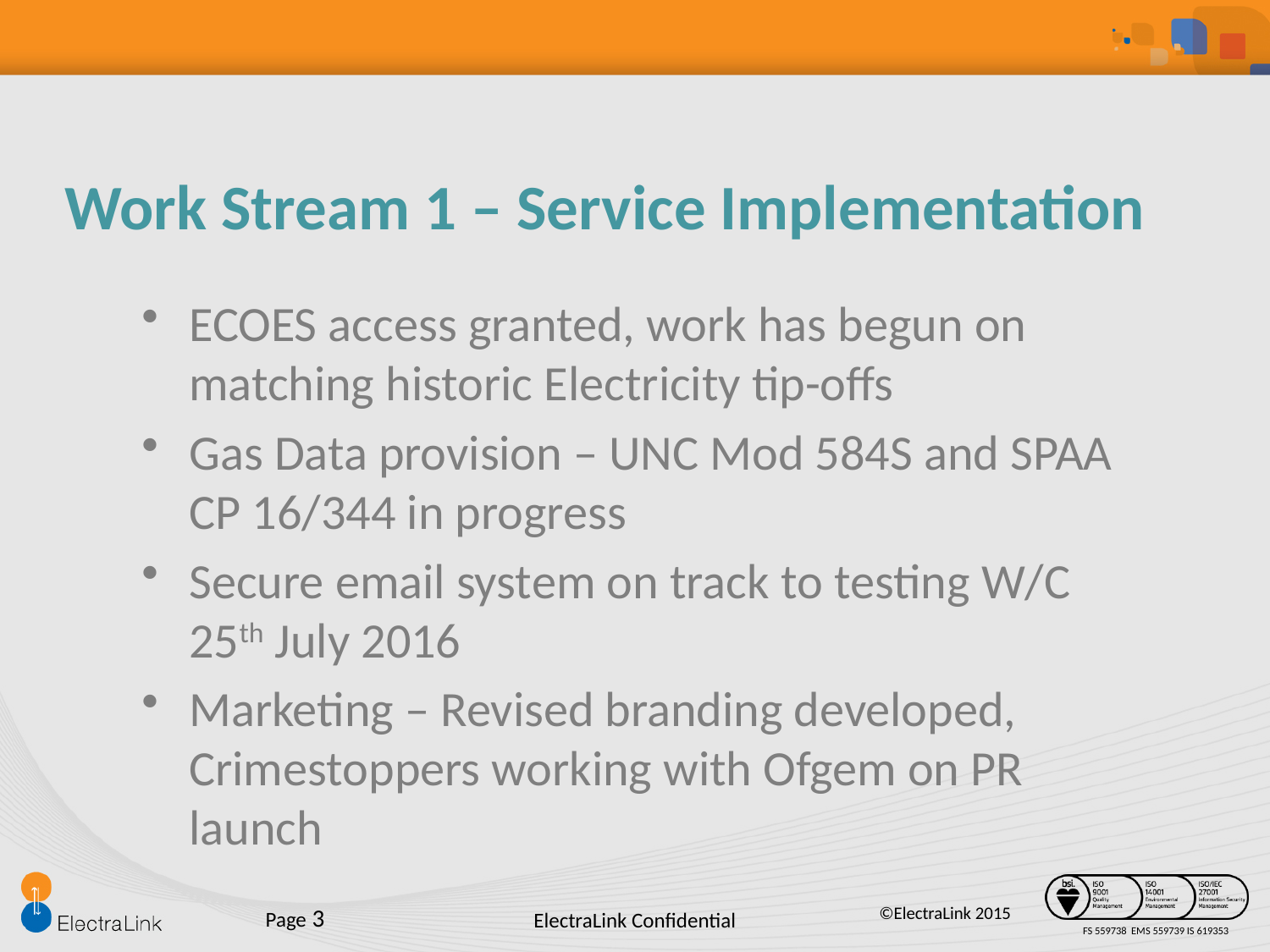

Work Stream 1 – Service Implementation
ECOES access granted, work has begun on matching historic Electricity tip-offs
Gas Data provision – UNC Mod 584S and SPAA CP 16/344 in progress
Secure email system on track to testing W/C 25th July 2016
Marketing – Revised branding developed, Crimestoppers working with Ofgem on PR launch